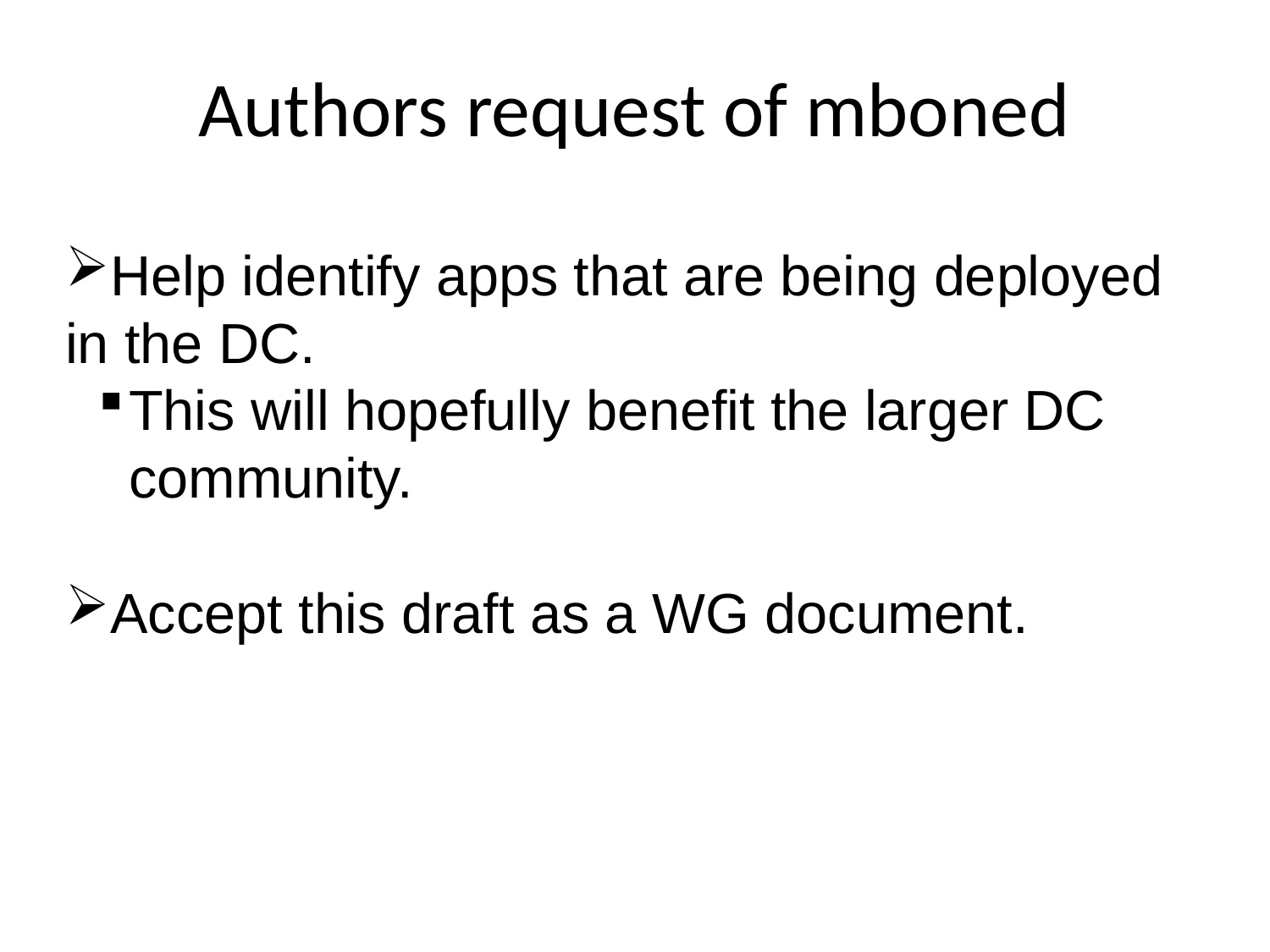

Authors request of mboned
Help identify apps that are being deployed in the DC.
This will hopefully benefit the larger DC community.

Accept this draft as a WG document.